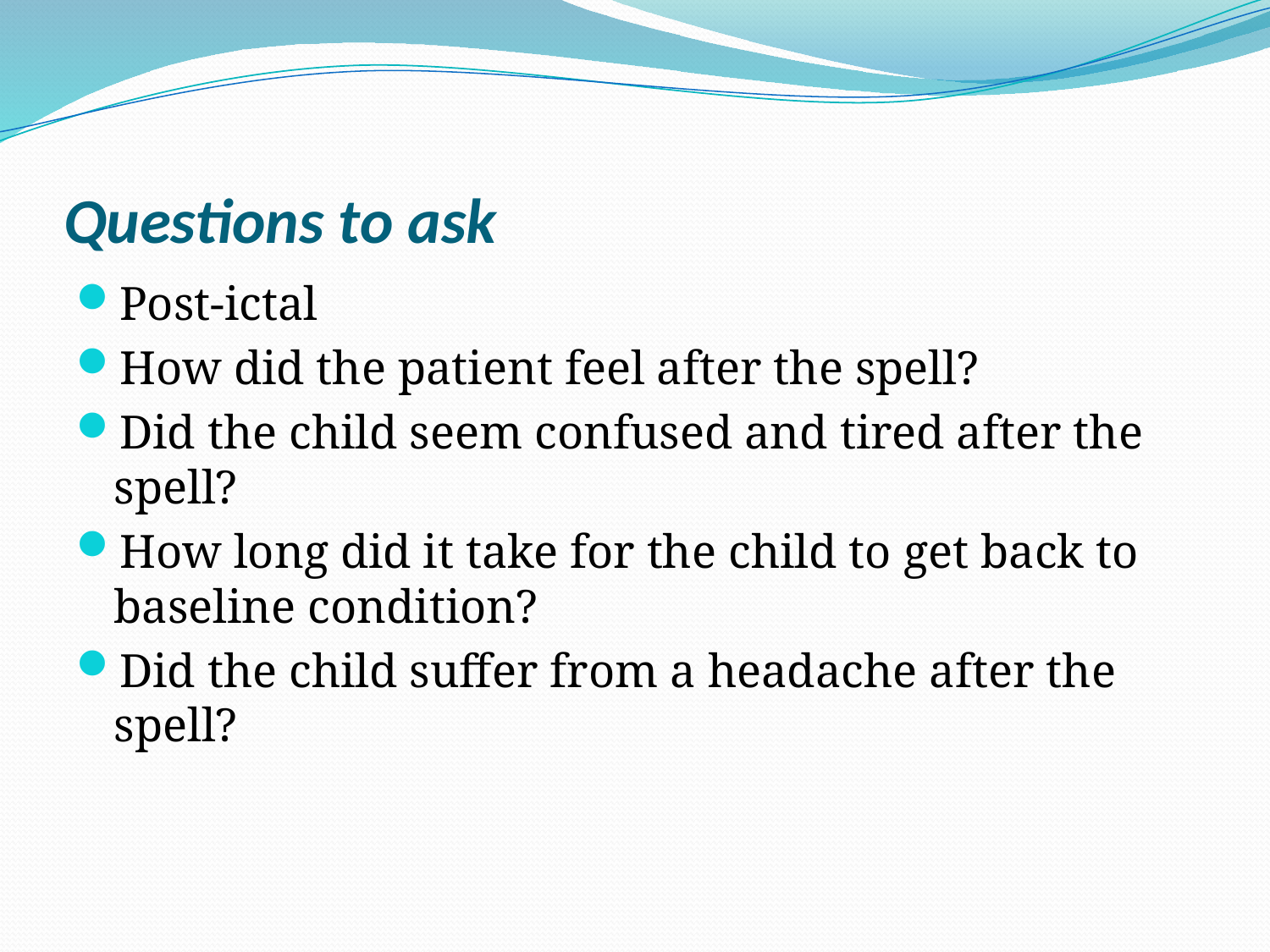

# Questions to ask
Post-ictal
How did the patient feel after the spell?
Did the child seem confused and tired after the spell?
How long did it take for the child to get back to baseline condition?
Did the child suffer from a headache after the spell?